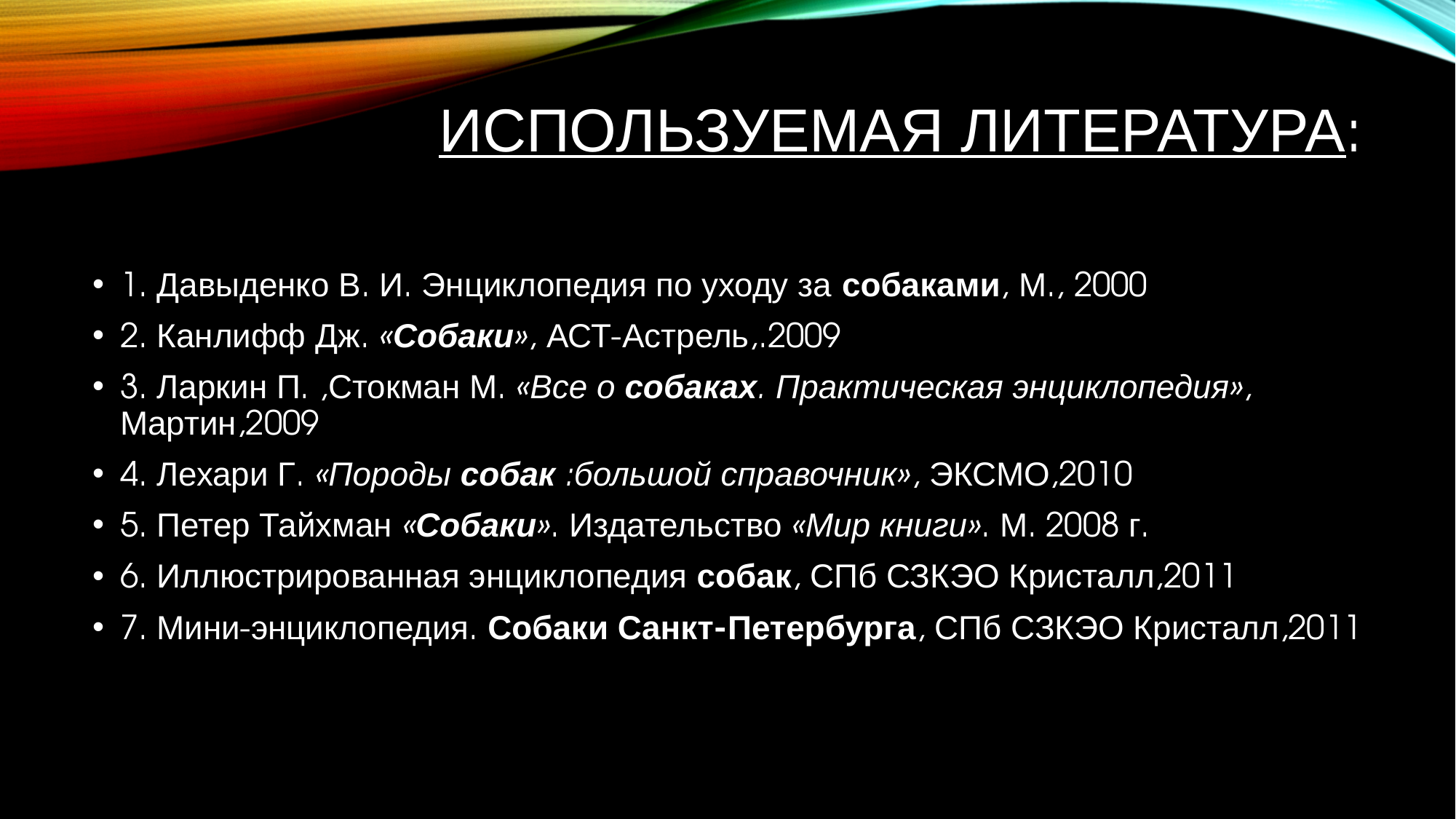

# Используемая литература:
1. Давыденко В. И. Энциклопедия по уходу за собаками, М., 2000
2. Канлифф Дж. «Собаки», АСТ-Астрель,.2009
3. Ларкин П. ,Стокман М. «Все о собаках. Практическая энциклопедия», Мартин,2009
4. Лехари Г. «Породы собак :большой справочник», ЭКСМО,2010
5. Петер Тайхман «Собаки». Издательство «Мир книги». М. 2008 г.
6. Иллюстрированная энциклопедия собак, СПб СЗКЭО Кристалл,2011
7. Мини-энциклопедия. Собаки Санкт-Петербурга, СПб СЗКЭО Кристалл,2011